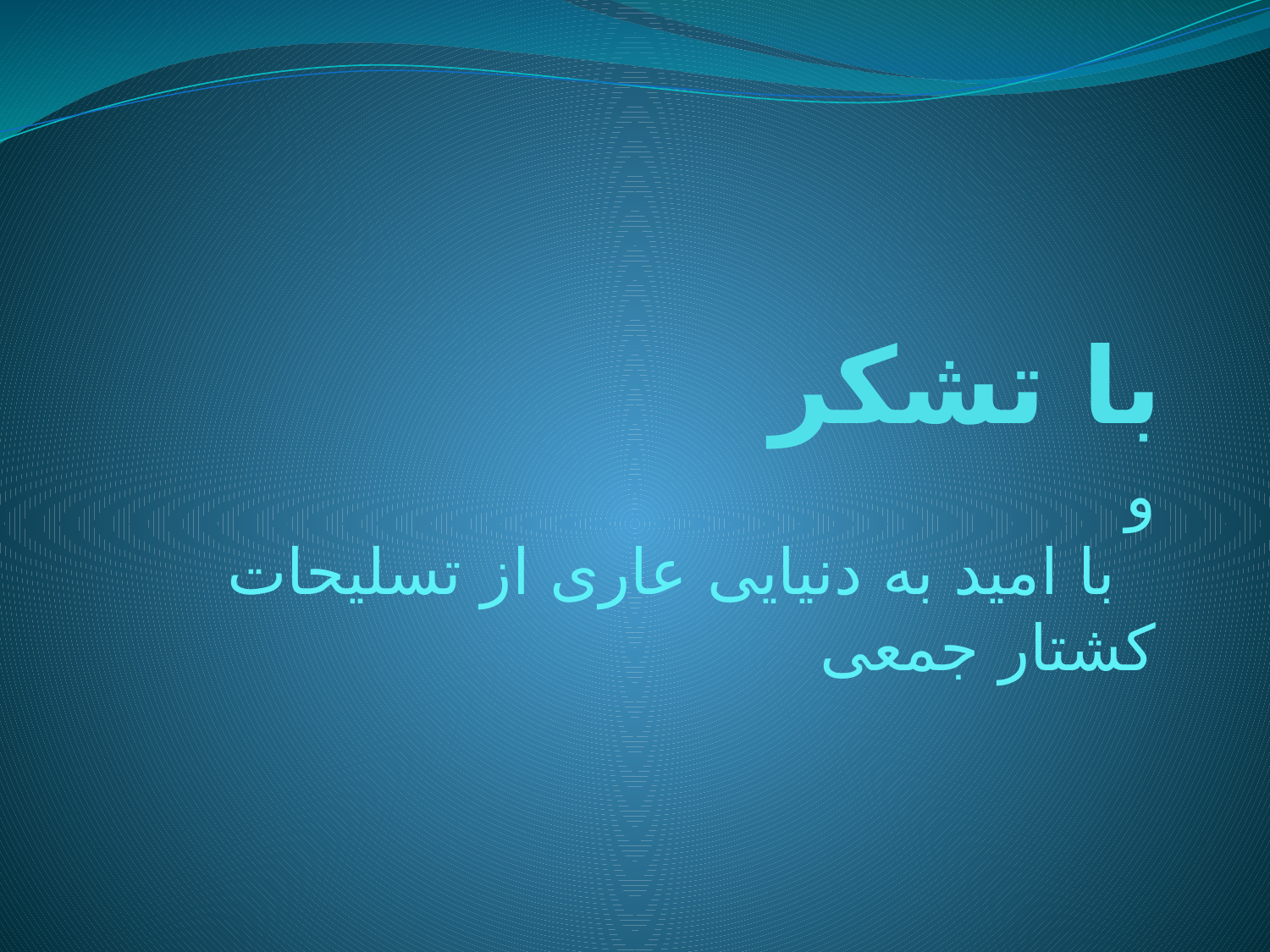

# با تشکر
و
  با امید به دنیایی عاری از تسلیحات کشتار جمعی